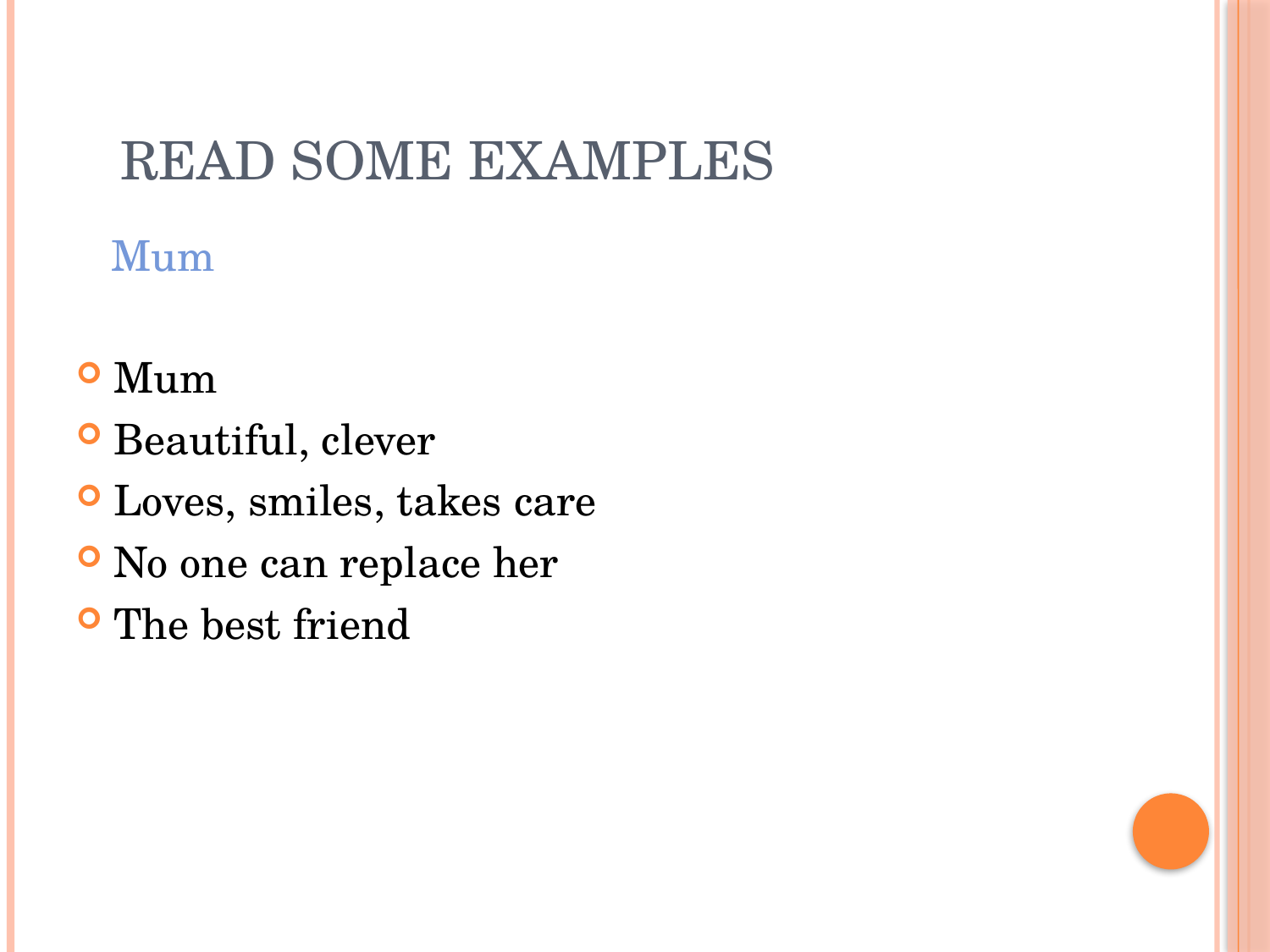

# Read some examples
   Mum

Mum
Beautiful, clever
Loves, smiles, takes care
No one can replace her
The best friend